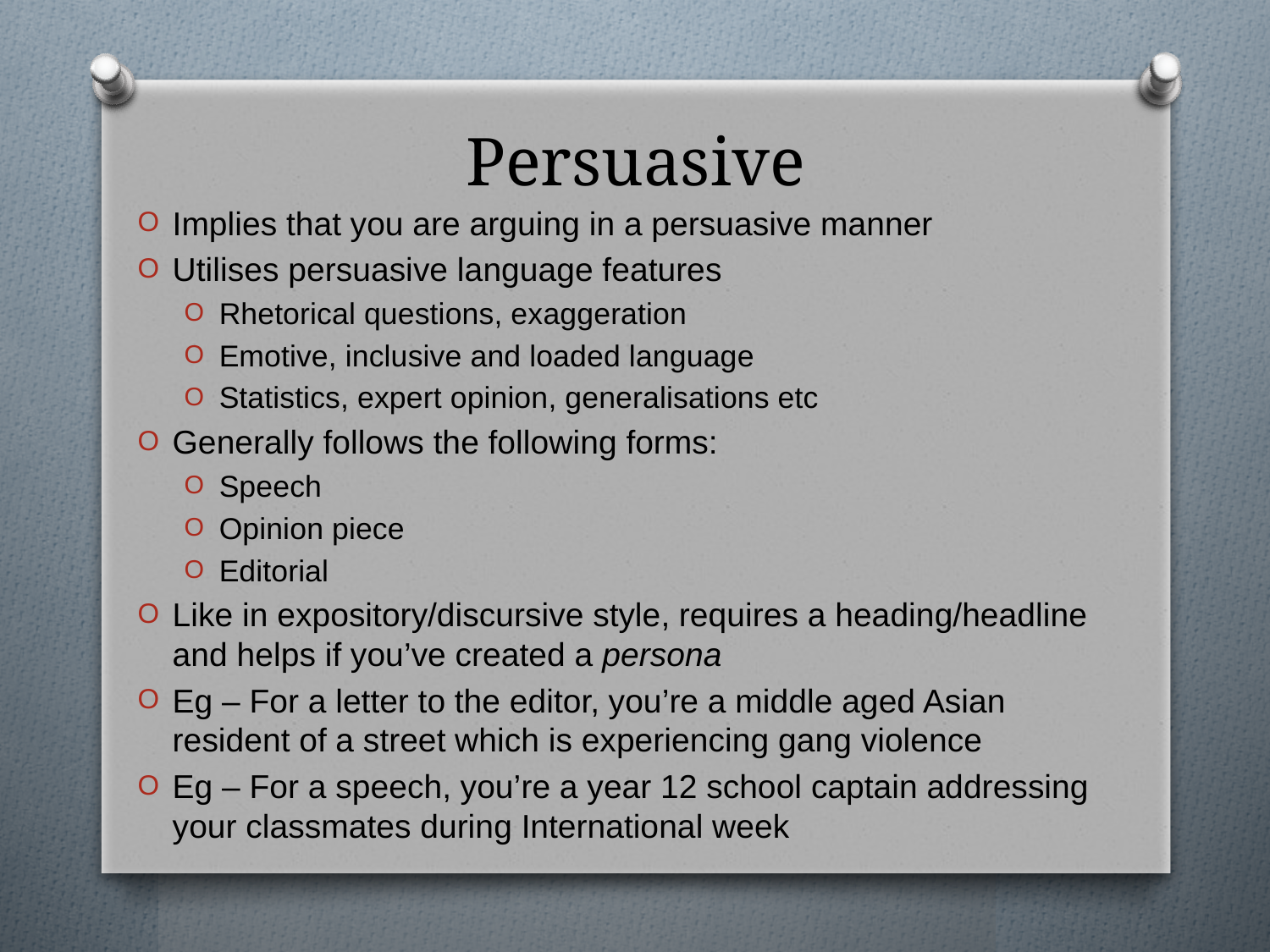

# Persuasive
Implies that you are arguing in a persuasive manner
Utilises persuasive language features
Rhetorical questions, exaggeration
Emotive, inclusive and loaded language
Statistics, expert opinion, generalisations etc
Generally follows the following forms:
Speech
Opinion piece
Editorial
Like in expository/discursive style, requires a heading/headline and helps if you’ve created a persona
Eg – For a letter to the editor, you’re a middle aged Asian resident of a street which is experiencing gang violence
Eg – For a speech, you’re a year 12 school captain addressing your classmates during International week